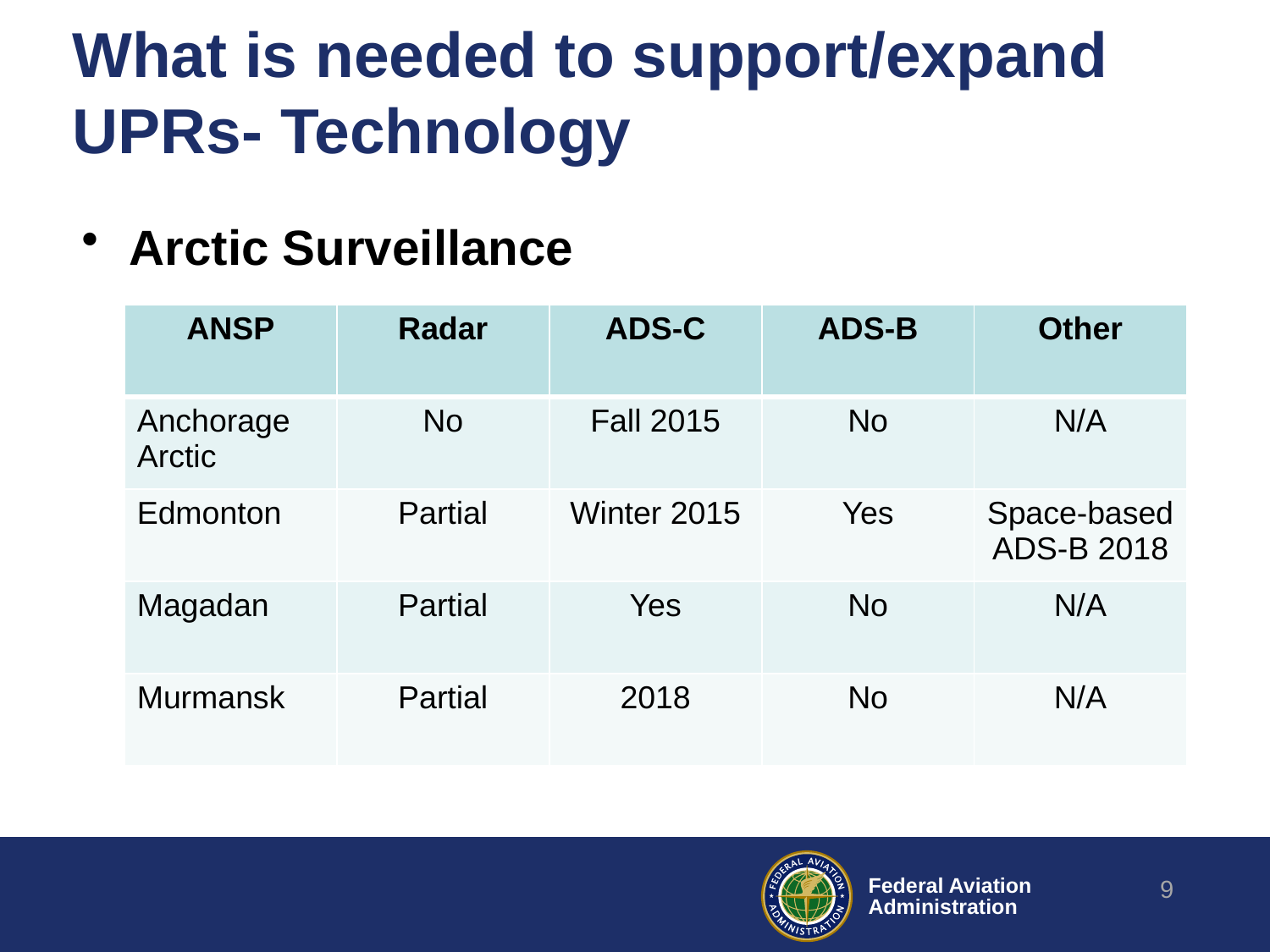

# What is needed to support/expand UPRs- Technology
Arctic Surveillance

| ANSP | Radar | ADS-C | ADS-B | Other |
| --- | --- | --- | --- | --- |
| Anchorage Arctic | No | Fall 2015 | No | N/A |
| Edmonton | Partial | Winter 2015 | Yes | Space-based ADS-B 2018 |
| Magadan | Partial | Yes | No | N/A |
| Murmansk | Partial | 2018 | No | N/A |
9